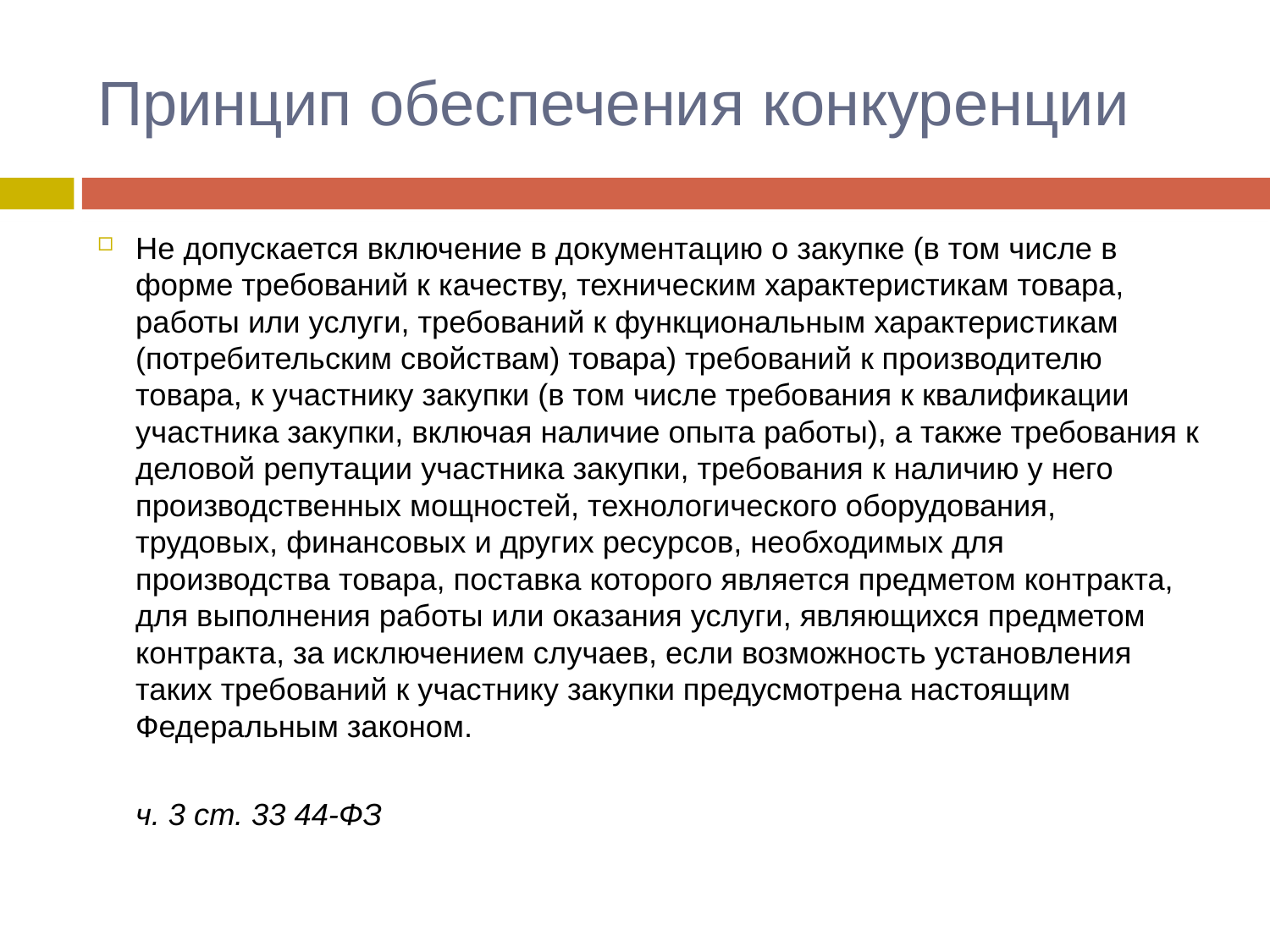

# Принцип обеспечения конкуренции
Не допускается включение в документацию о закупке (в том числе в форме требований к качеству, техническим характеристикам товара, работы или услуги, требований к функциональным характеристикам (потребительским свойствам) товара) требований к производителю товара, к участнику закупки (в том числе требования к квалификации участника закупки, включая наличие опыта работы), а также требования к деловой репутации участника закупки, требования к наличию у него производственных мощностей, технологического оборудования, трудовых, финансовых и других ресурсов, необходимых для производства товара, поставка которого является предметом контракта, для выполнения работы или оказания услуги, являющихся предметом контракта, за исключением случаев, если возможность установления таких требований к участнику закупки предусмотрена настоящим Федеральным законом.

	ч. 3 ст. 33 44-ФЗ